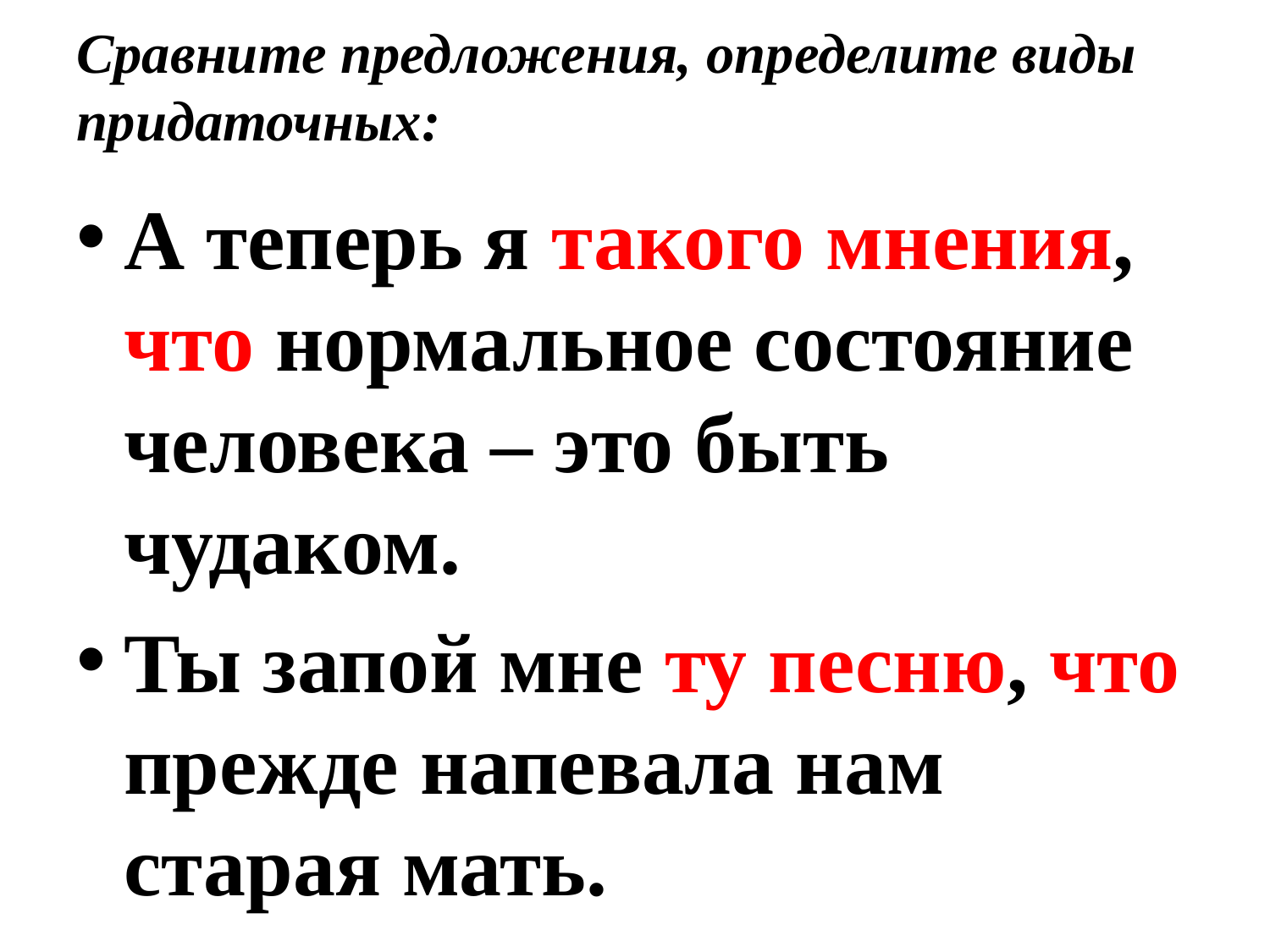

# Сравните предложения, определите виды придаточных:
А теперь я такого мнения, что нормальное состояние человека – это быть чудаком.
Ты запой мне ту песню, что прежде напевала нам старая мать.